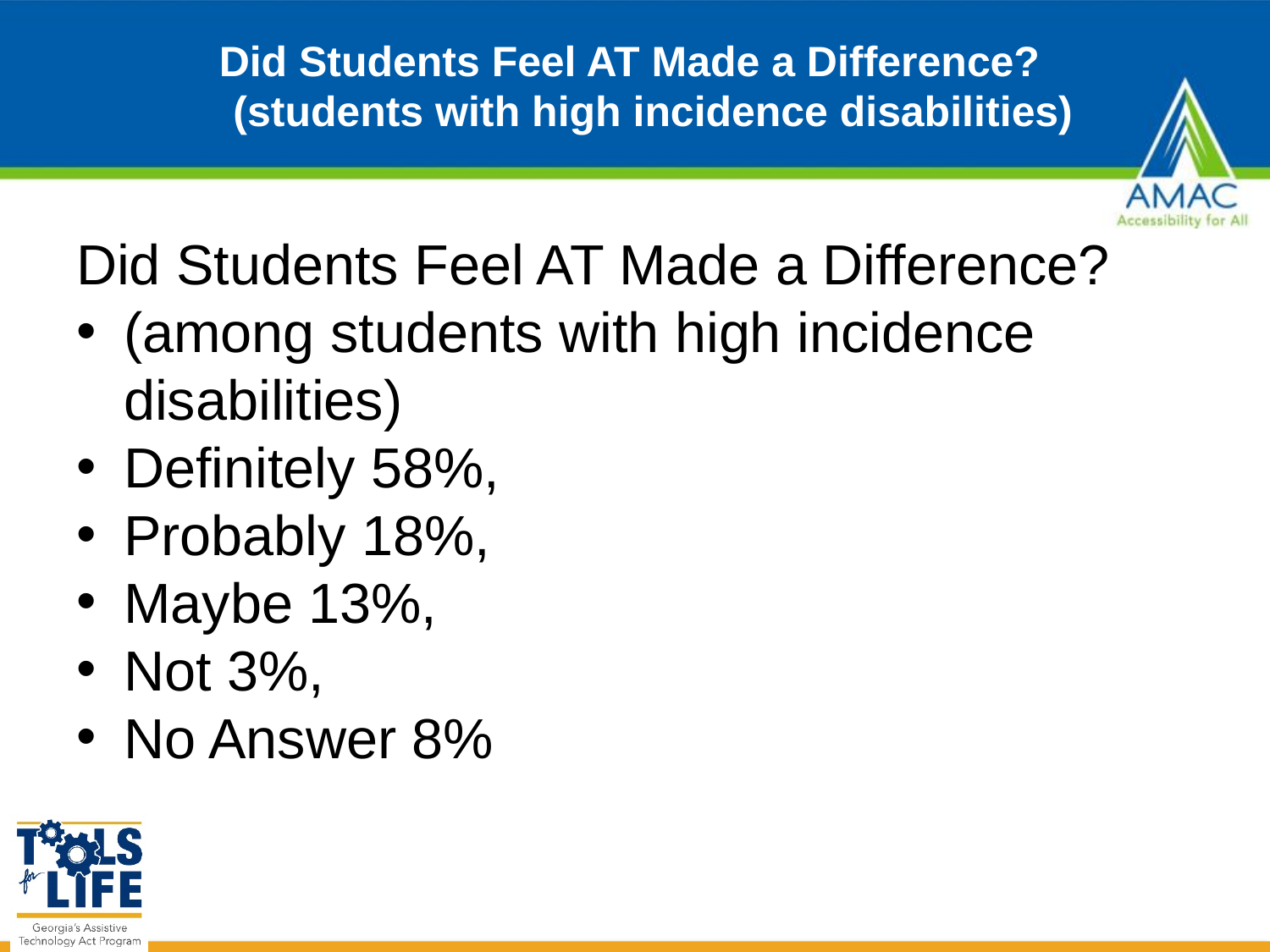

# Did Students Feel AT Made a Difference? (students with high incidence disabilities)
Did Students Feel AT Made a Difference?
(among students with high incidence disabilities)
Definitely 58%,
Probably 18%,
Maybe 13%,
Not 3%,
No Answer 8%